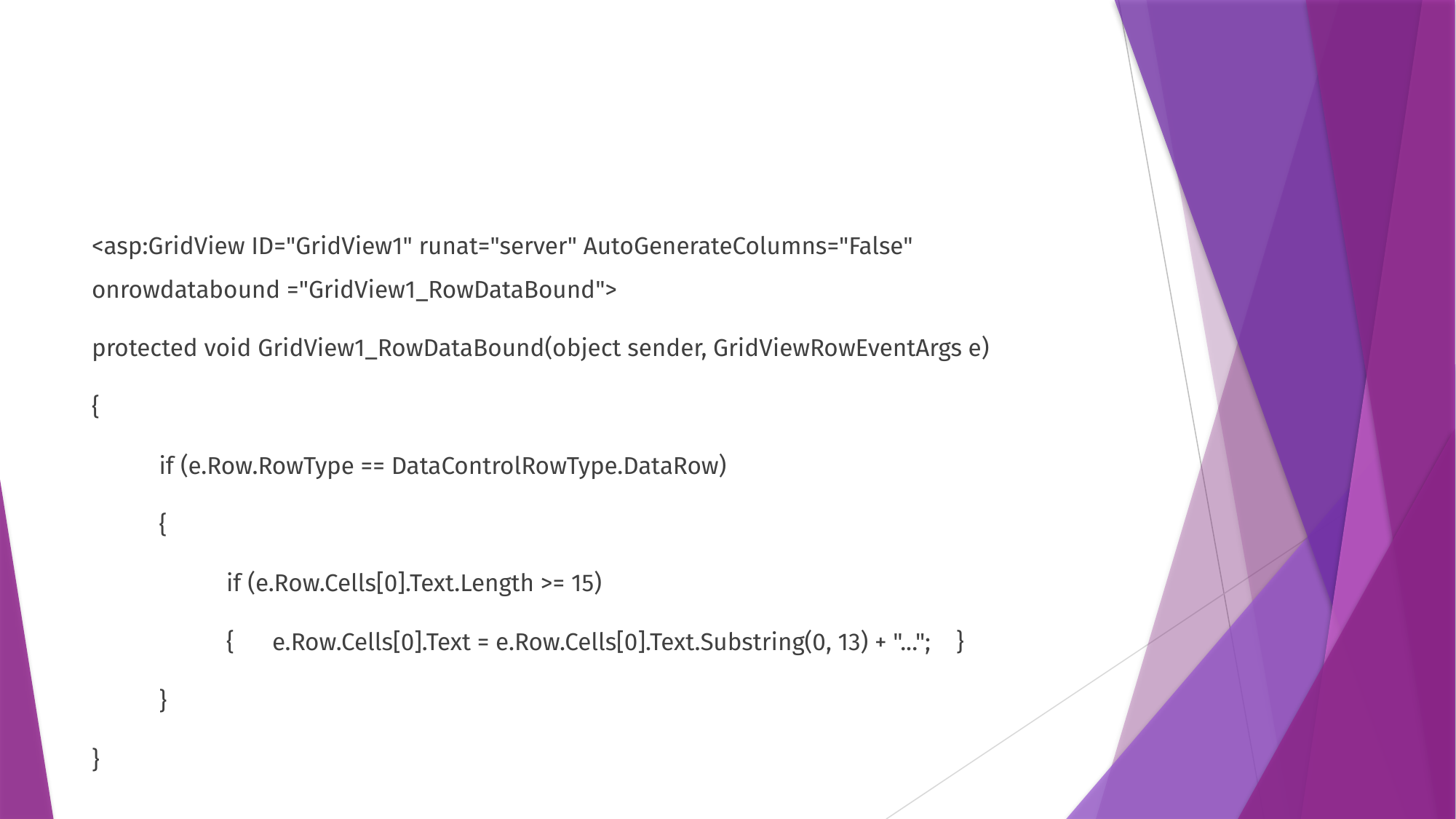

#
<asp:GridView ID="GridView1" runat="server" AutoGenerateColumns="False" onrowdatabound ="GridView1_RowDataBound">
protected void GridView1_RowDataBound(object sender, GridViewRowEventArgs e)
{
  if (e.Row.RowType == DataControlRowType.DataRow)
  {
    if (e.Row.Cells[0].Text.Length >= 15)
    {      e.Row.Cells[0].Text = e.Row.Cells[0].Text.Substring(0, 13) + "...";    }
  }
}